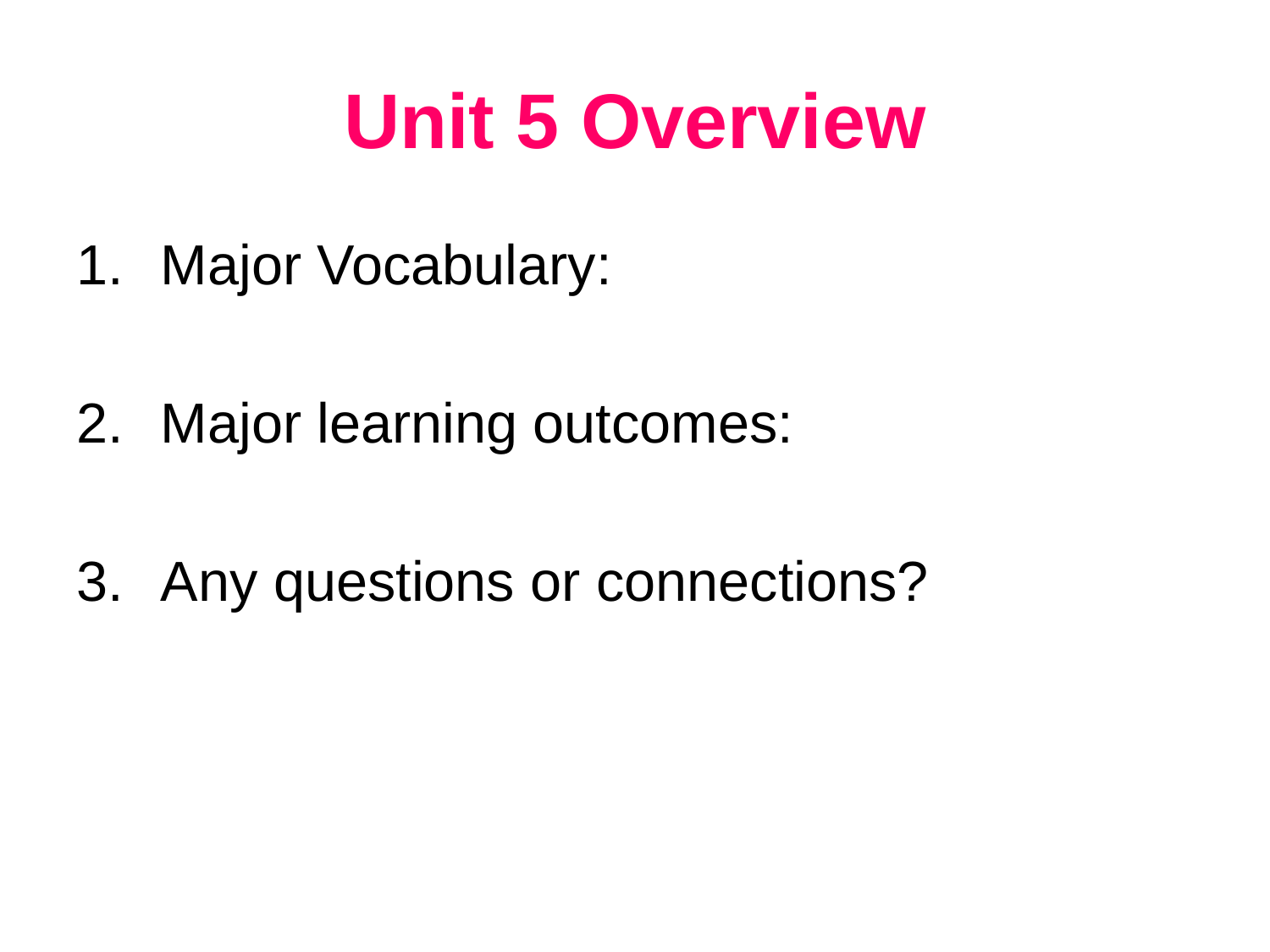

# Unit 5 Overview
Major Vocabulary:

Major learning outcomes:

Any questions or connections?